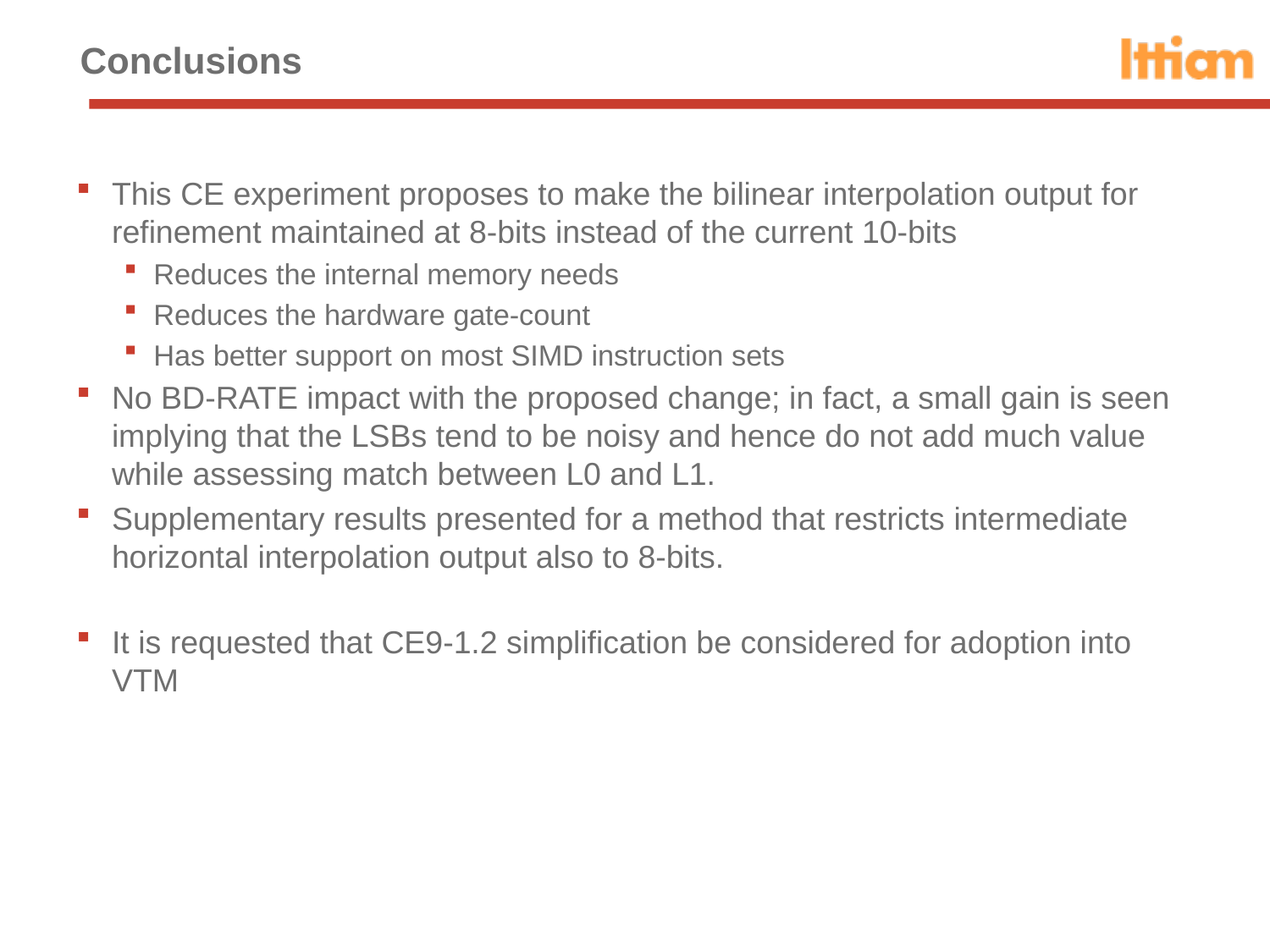

# Conclusions
This CE experiment proposes to make the bilinear interpolation output for refinement maintained at 8-bits instead of the current 10-bits
Reduces the internal memory needs
Reduces the hardware gate-count
Has better support on most SIMD instruction sets
No BD-RATE impact with the proposed change; in fact, a small gain is seen implying that the LSBs tend to be noisy and hence do not add much value while assessing match between L0 and L1.
Supplementary results presented for a method that restricts intermediate horizontal interpolation output also to 8-bits.

It is requested that CE9-1.2 simplification be considered for adoption into VTM